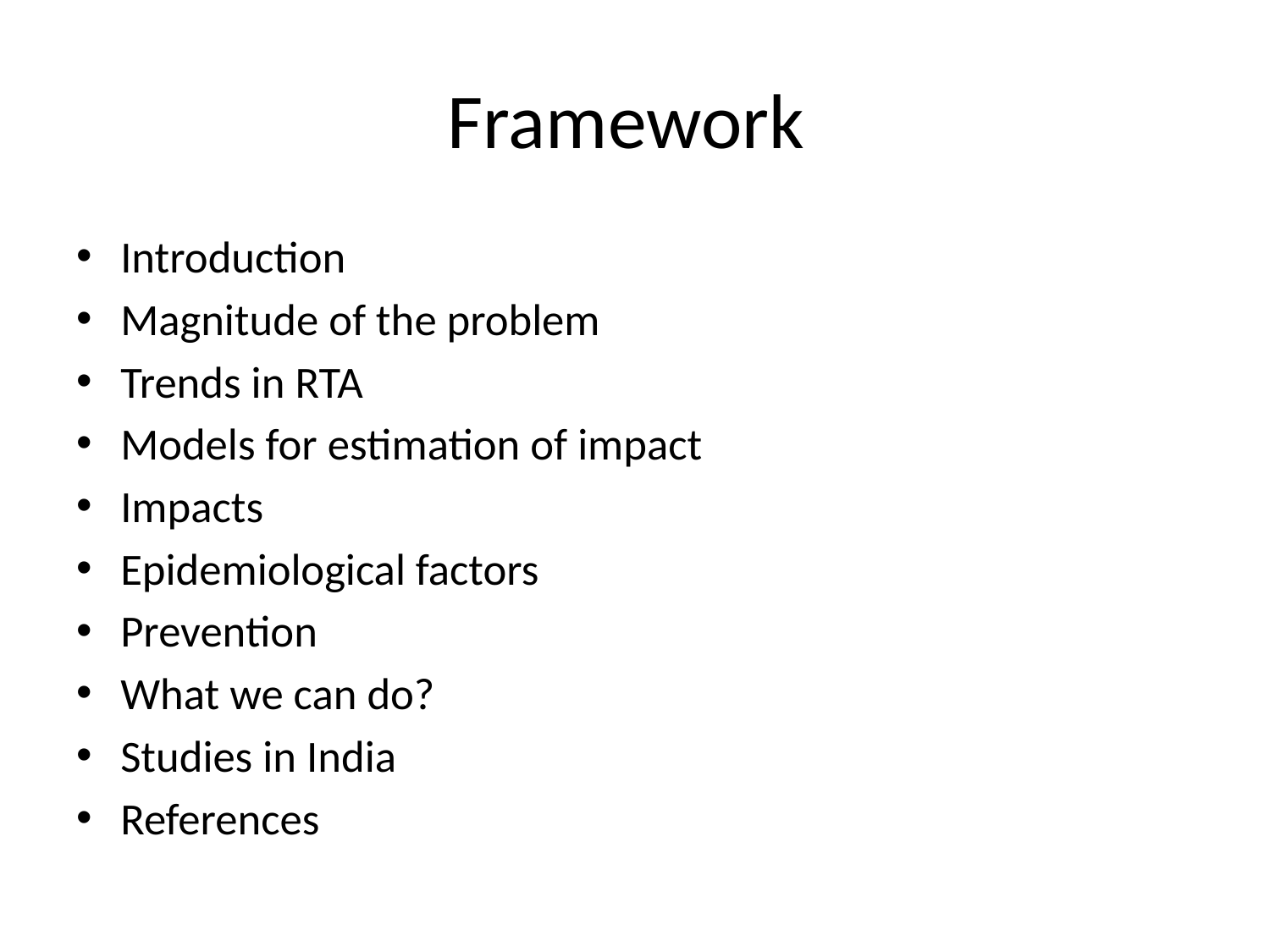

# Framework
Introduction
Magnitude of the problem
Trends in RTA
Models for estimation of impact
Impacts
Epidemiological factors
Prevention
What we can do?
Studies in India
References